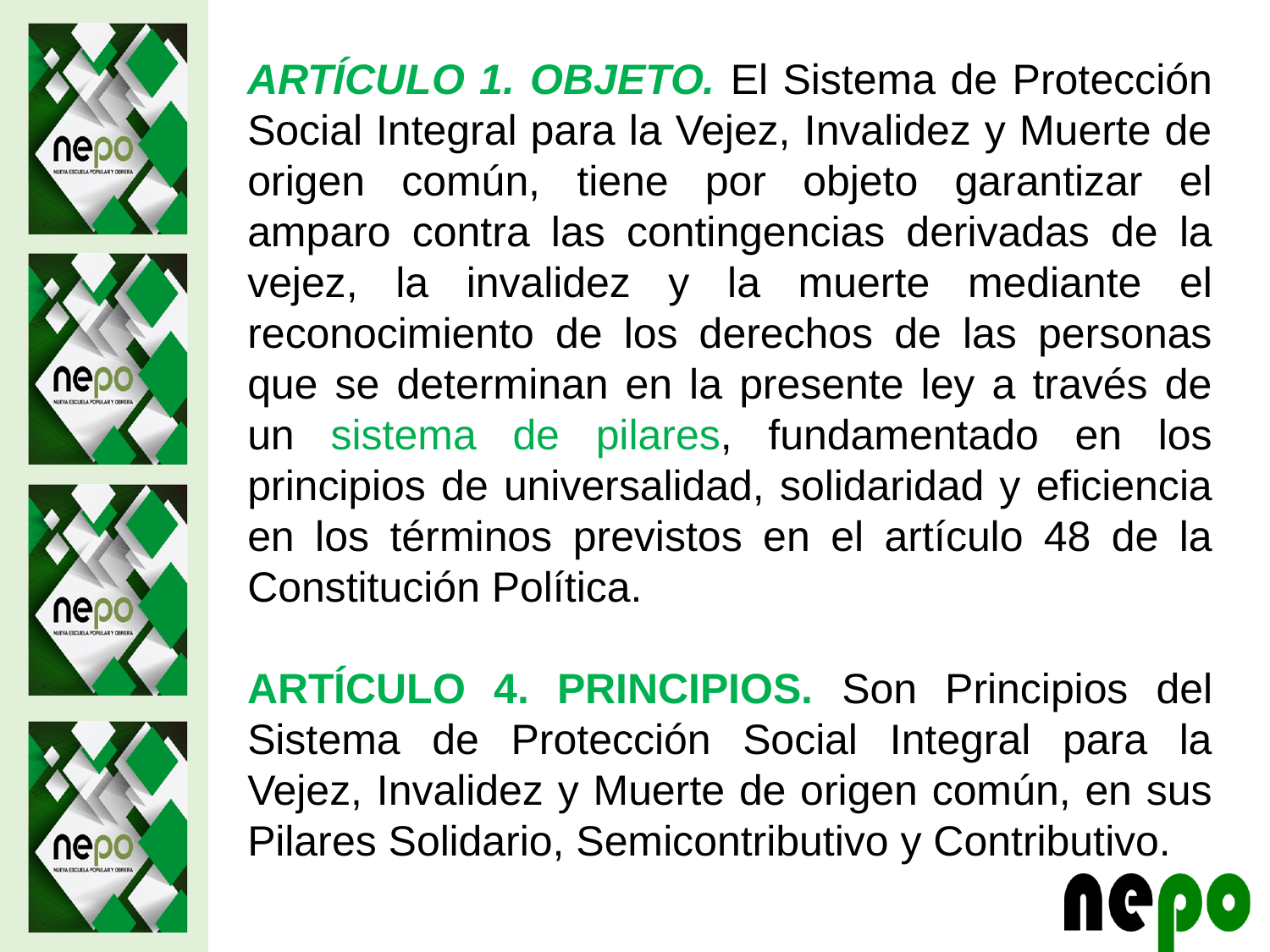

ARTÍCULO 1. OBJETO. El Sistema de Protección Social Integral para la Vejez, Invalidez y Muerte de origen común, tiene por objeto garantizar el amparo contra las contingencias derivadas de la vejez, la invalidez y la muerte mediante el reconocimiento de los derechos de las personas que se determinan en la presente ley a través de un sistema de pilares, fundamentado en los principios de universalidad, solidaridad y eficiencia en los términos previstos en el artículo 48 de la Constitución Política.

ARTÍCULO 4. PRINCIPIOS. Son Principios del Sistema de Protección Social Integral para la Vejez, Invalidez y Muerte de origen común, en sus Pilares Solidario, Semicontributivo y Contributivo.